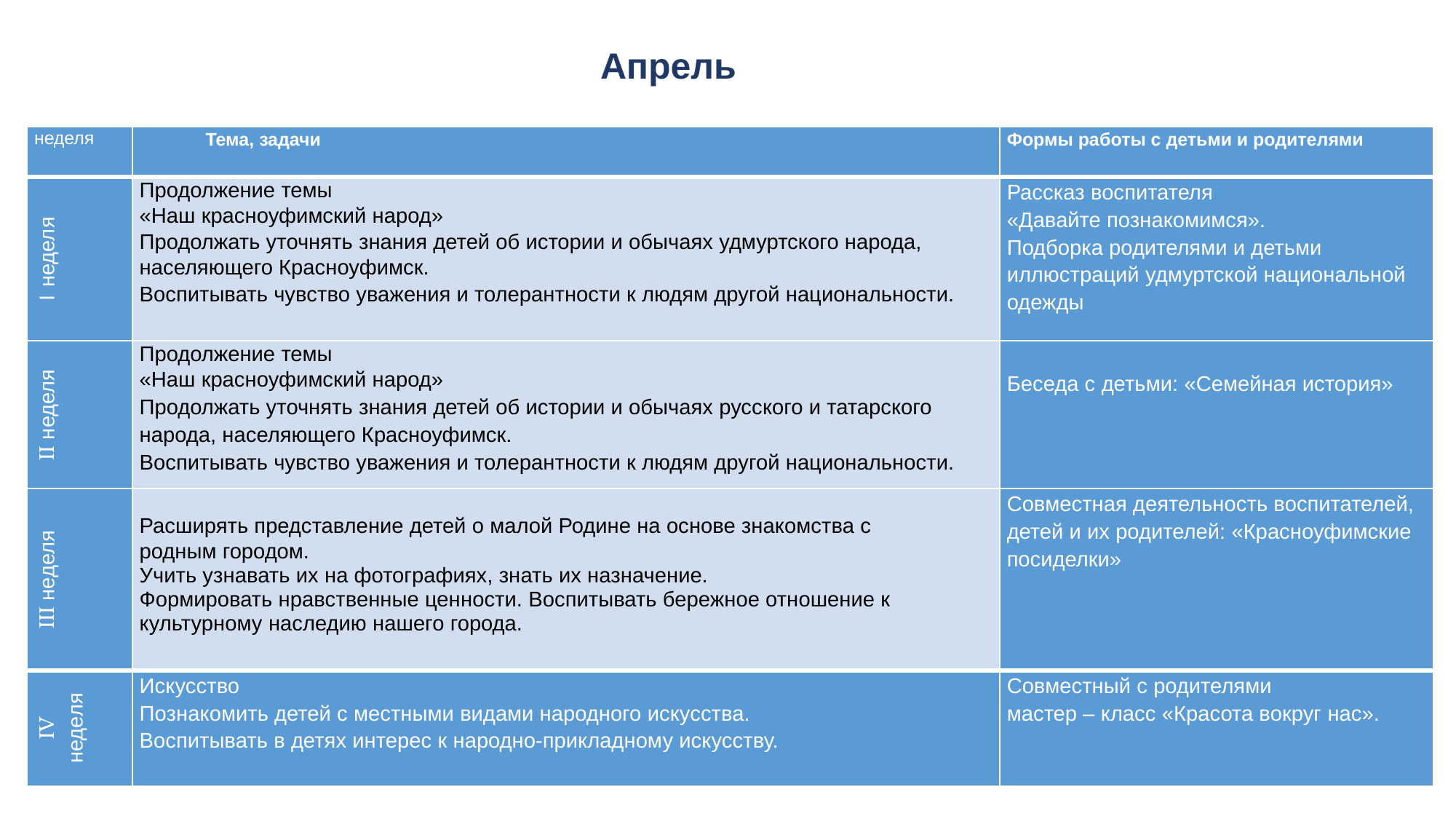

Апрель
| неделя | Тема, задачи | Формы работы с детьми и родителями |
| --- | --- | --- |
| I неделя | Продолжение темы «Наш красноуфимский народ» Продолжать уточнять знания детей об истории и обычаях удмуртского народа, населяющего Красноуфимск. Воспитывать чувство уважения и толерантности к людям другой национальности. | Рассказ воспитателя «Давайте познакомимся». Подборка родителями и детьми иллюстраций удмуртской национальной одежды |
| II неделя | Продолжение темы «Наш красноуфимский народ» Продолжать уточнять знания детей об истории и обычаях русского и татарского народа, населяющего Красноуфимск. Воспитывать чувство уважения и толерантности к людям другой национальности. | Беседа с детьми: «Семейная история» |
| III неделя | Расширять представление детей о малой Родине на основе знакомства с родным городом. Учить узнавать их на фотографиях, знать их назначение. Формировать нравственные ценности. Воспитывать бережное отношение к культурному наследию нашего города. | Совместная деятельность воспитателей, детей и их родителей: «Красноуфимские посиделки» |
| IV неделя | Искусство Познакомить детей с местными видами народного искусства. Воспитывать в детях интерес к народно-прикладному искусству. | Совместный с родителями мастер – класс «Красота вокруг нас». |